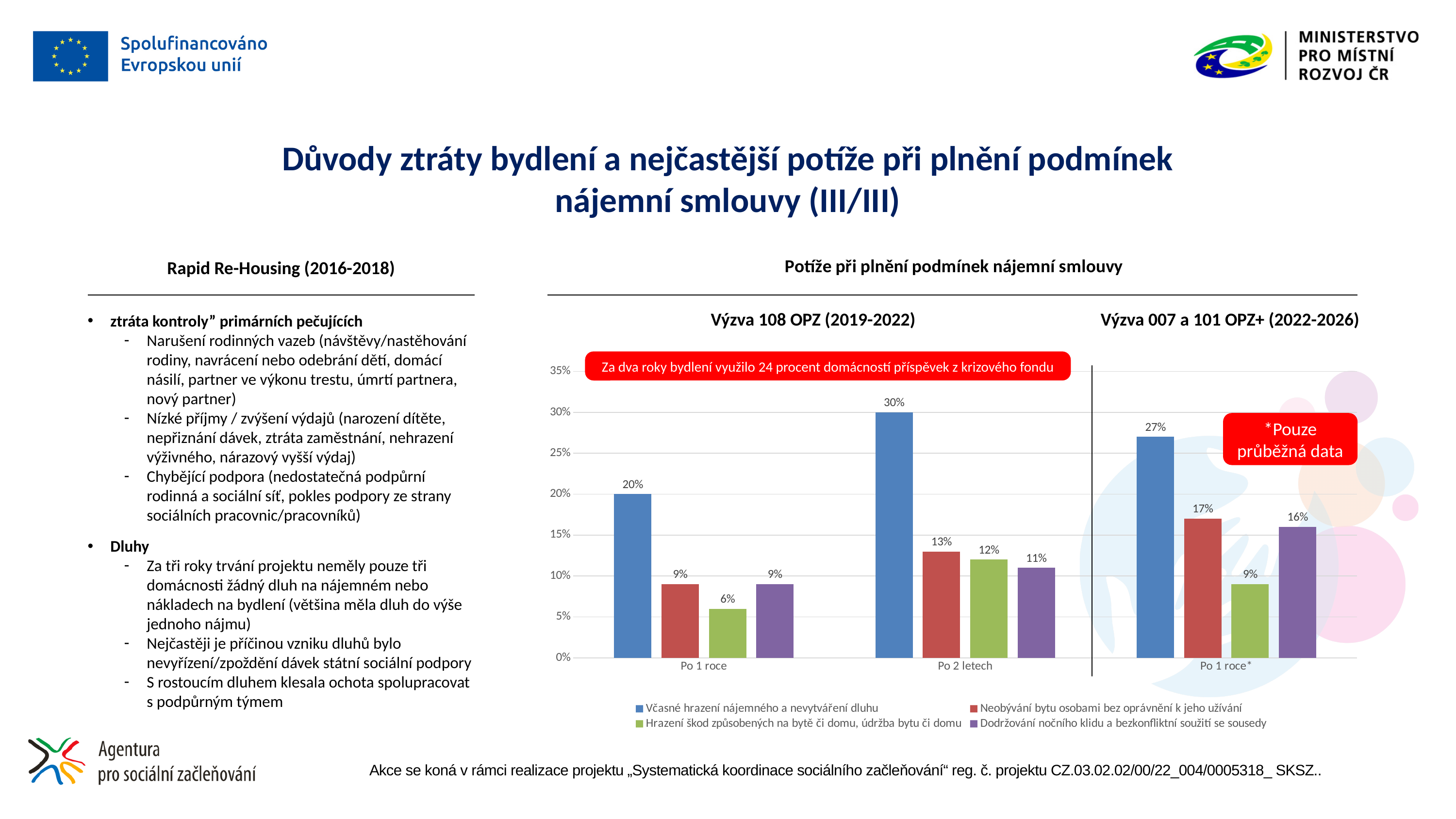

# Důvody ztráty bydlení a nejčastější potíže při plnění podmínek nájemní smlouvy (III/III)
Rapid Re-Housing (2016-2018)

### Chart: Potíže při plnění podmínek nájemní smlouvy

| Category | Včasné hrazení nájemného a nevytváření dluhu | Neobývání bytu osobami bez oprávnění k jeho užívání | Hrazení škod způsobených na bytě či domu, údržba bytu či domu | Dodržování nočního klidu a bezkonfliktní soužití se sousedy |
|---|---|---|---|---|
| Po 1 roce | 0.2 | 0.09 | 0.06 | 0.09 |
| Po 2 letech | 0.3 | 0.13 | 0.12 | 0.11 |
| Po 1 roce* | 0.27 | 0.17 | 0.09 | 0.16 |
Výzva 108 OPZ (2019-2022)
Výzva 007 a 101 OPZ+ (2022-2026)
ztráta kontroly” primárních pečujících
Narušení rodinných vazeb (návštěvy/nastěhování rodiny, navrácení nebo odebrání dětí, domácí násilí, partner ve výkonu trestu, úmrtí partnera, nový partner)
Nízké příjmy / zvýšení výdajů (narození dítěte, nepřiznání dávek, ztráta zaměstnání, nehrazení výživného, nárazový vyšší výdaj)
Chybějící podpora (nedostatečná podpůrní rodinná a sociální síť, pokles podpory ze strany sociálních pracovnic/pracovníků)
Dluhy
Za tři roky trvání projektu neměly pouze tři domácnosti žádný dluh na nájemném nebo nákladech na bydlení (většina měla dluh do výše jednoho nájmu)
Nejčastěji je příčinou vzniku dluhů bylo nevyřízení/zpoždění dávek státní sociální podpory
S rostoucím dluhem klesala ochota spolupracovat s podpůrným týmem

Za dva roky bydlení využilo 24 procent domácností příspěvek z krizového fondu
*Pouze průběžná data